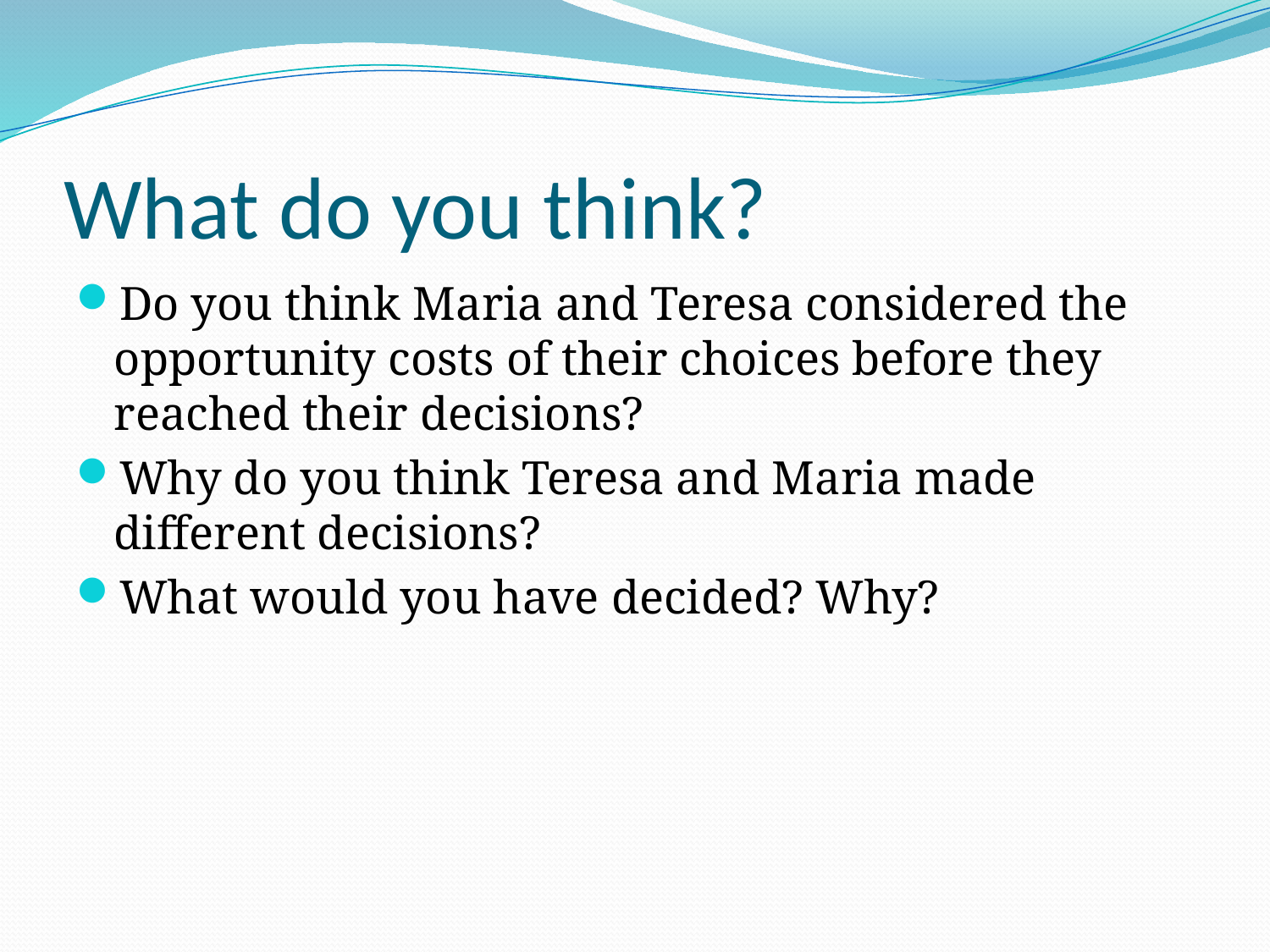

# What do you think?
Do you think Maria and Teresa considered the opportunity costs of their choices before they reached their decisions?
Why do you think Teresa and Maria made different decisions?
What would you have decided? Why?